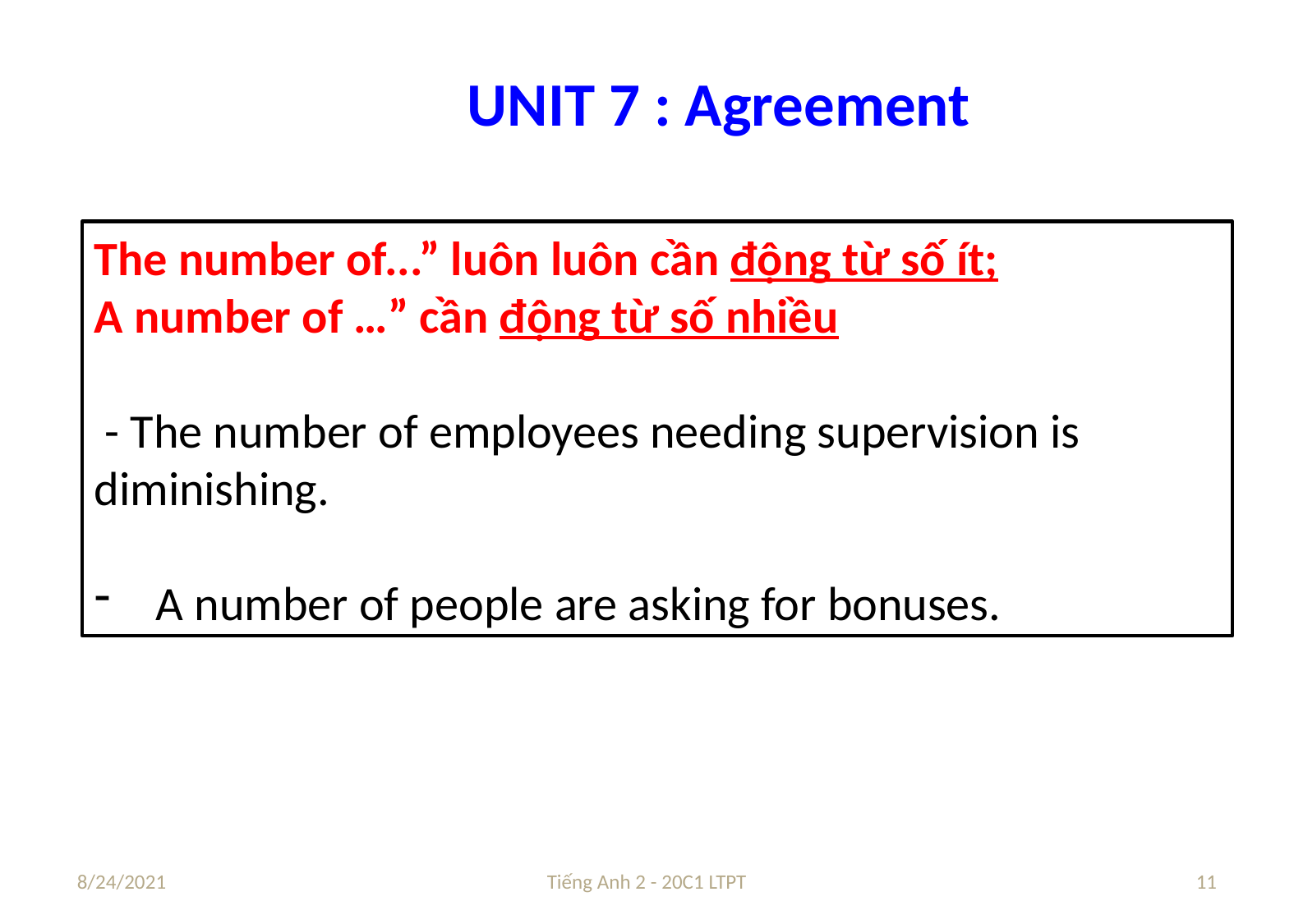

# UNIT 7 : Agreement
The number of...” luôn luôn cần động từ số ít;
A number of …” cần động từ số nhiều

 - The number of employees needing supervision is diminishing.

A number of people are asking for bonuses.
8/24/2021
Tiếng Anh 2 - 20C1 LTPT
11